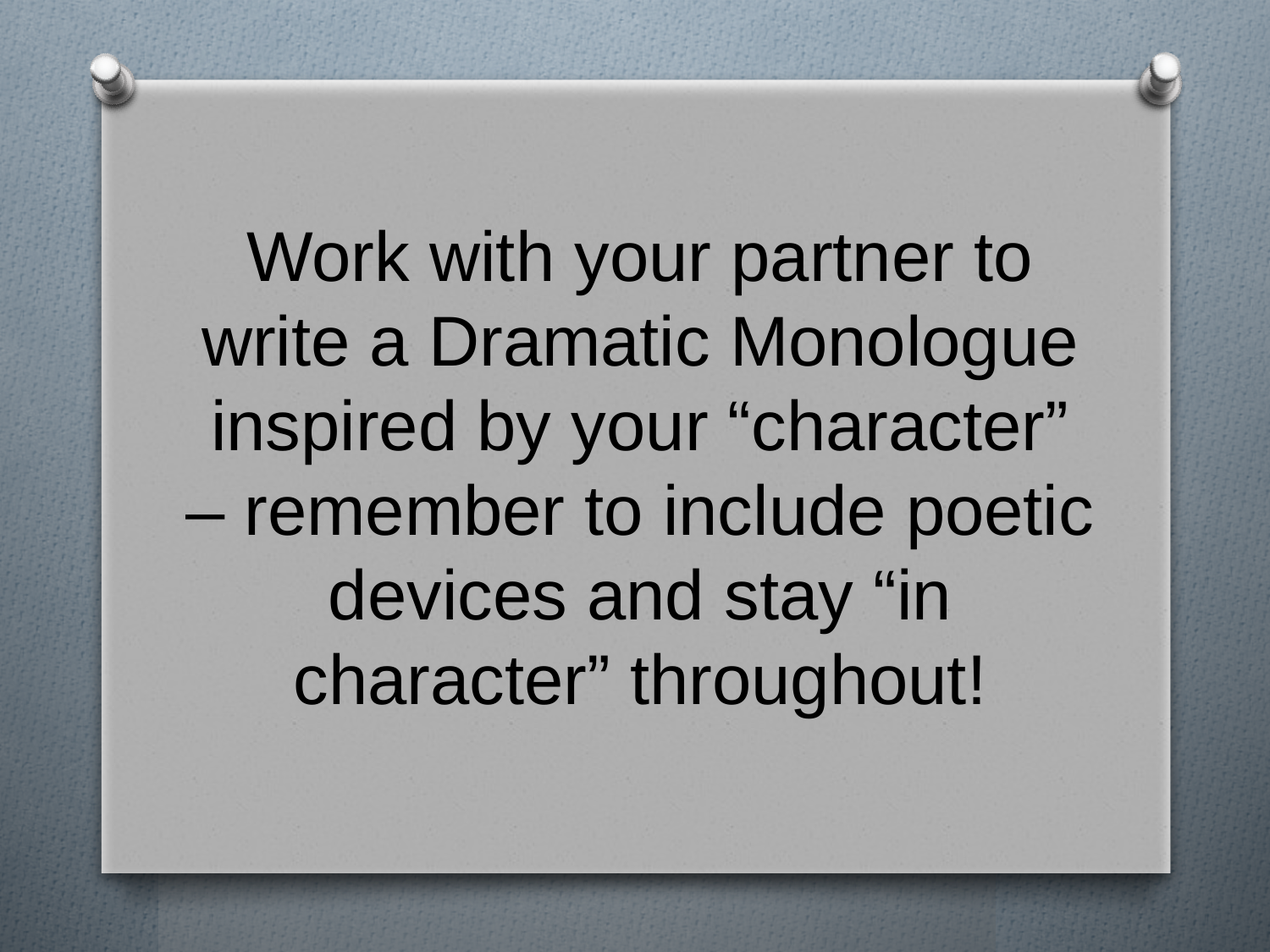

Work with your partner to write a Dramatic Monologue inspired by your “character” – remember to include poetic devices and stay “in character” throughout!